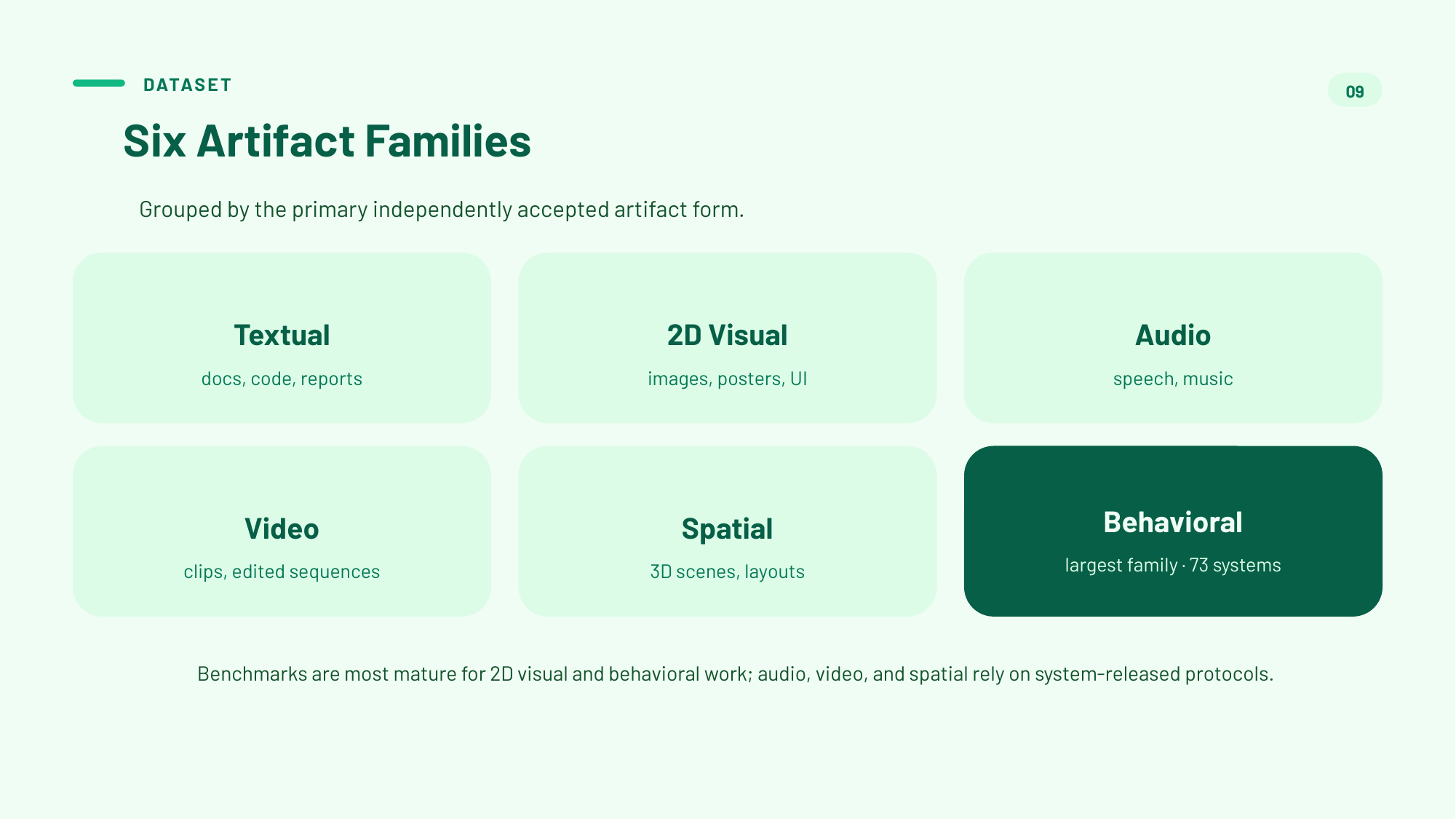

DATASET

09
Six Artifact Families
Grouped by the primary independently accepted artifact form.

Textual
2D Visual
Audio
docs, code, reports
images, posters, UI
speech, music

Behavioral
Video
Spatial
largest family · 73 systems
clips, edited sequences
3D scenes, layouts
Benchmarks are most mature for 2D visual and behavioral work; audio, video, and spatial rely on system-released protocols.